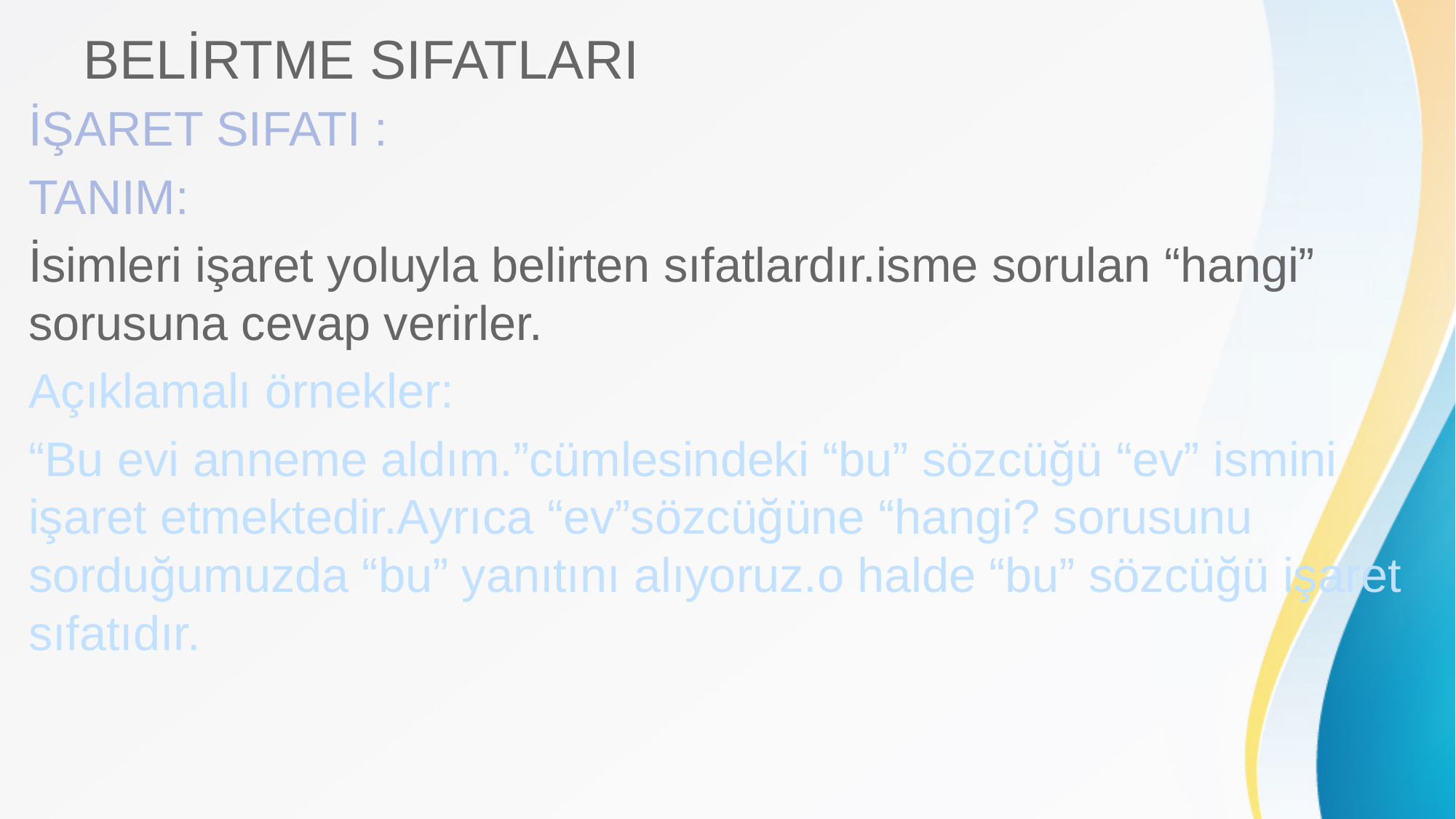

# BELİRTME SIFATLARI
İŞARET SIFATI :
TANIM:
İsimleri işaret yoluyla belirten sıfatlardır.isme sorulan “hangi” sorusuna cevap verirler.
Açıklamalı örnekler:
“Bu evi anneme aldım.”cümlesindeki “bu” sözcüğü “ev” ismini işaret etmektedir.Ayrıca “ev”sözcüğüne “hangi? sorusunu sorduğumuzda “bu” yanıtını alıyoruz.o halde “bu” sözcüğü işaret sıfatıdır.